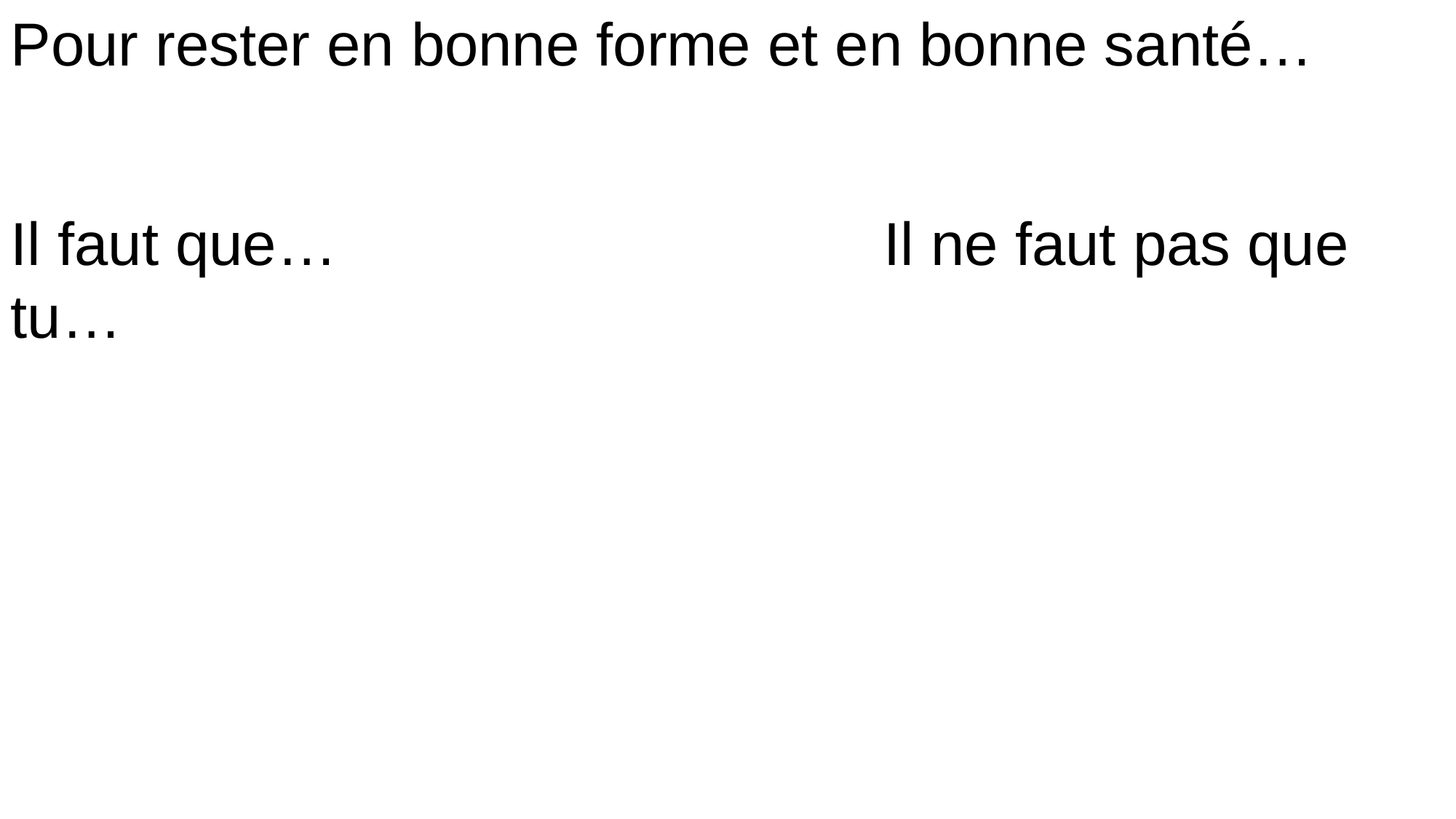

Pour rester en bonne forme et en bonne santé…
Il faut que…						Il ne faut pas que tu…